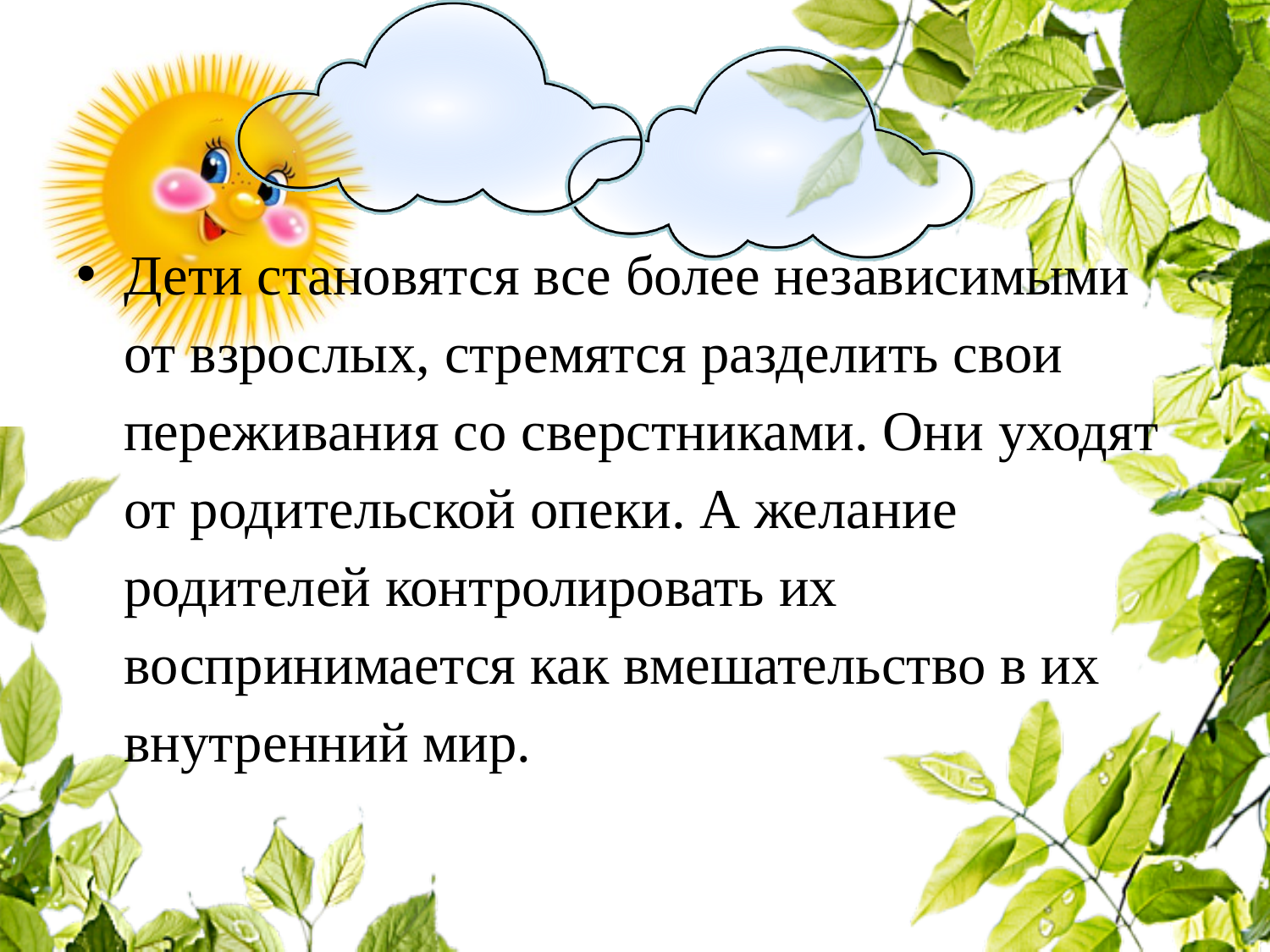

#
Дети становятся все более независимыми от взрослых, стремятся разделить свои переживания со сверстниками. Они уходят от родительской опеки. А желание родителей контролировать их воспринимается как вмешательство в их внутренний мир.